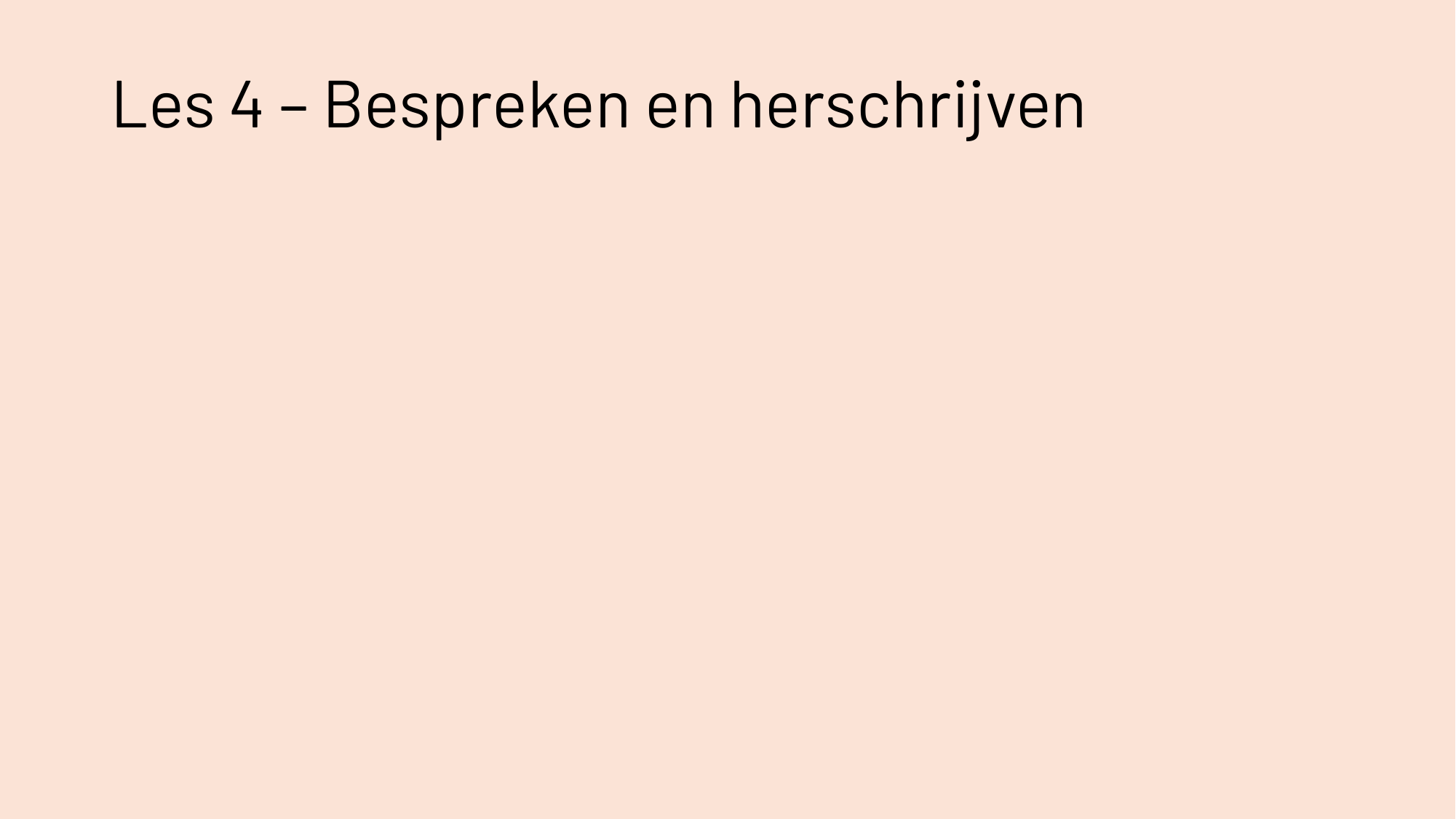

# Les 4 – Bespreken en herschrijven